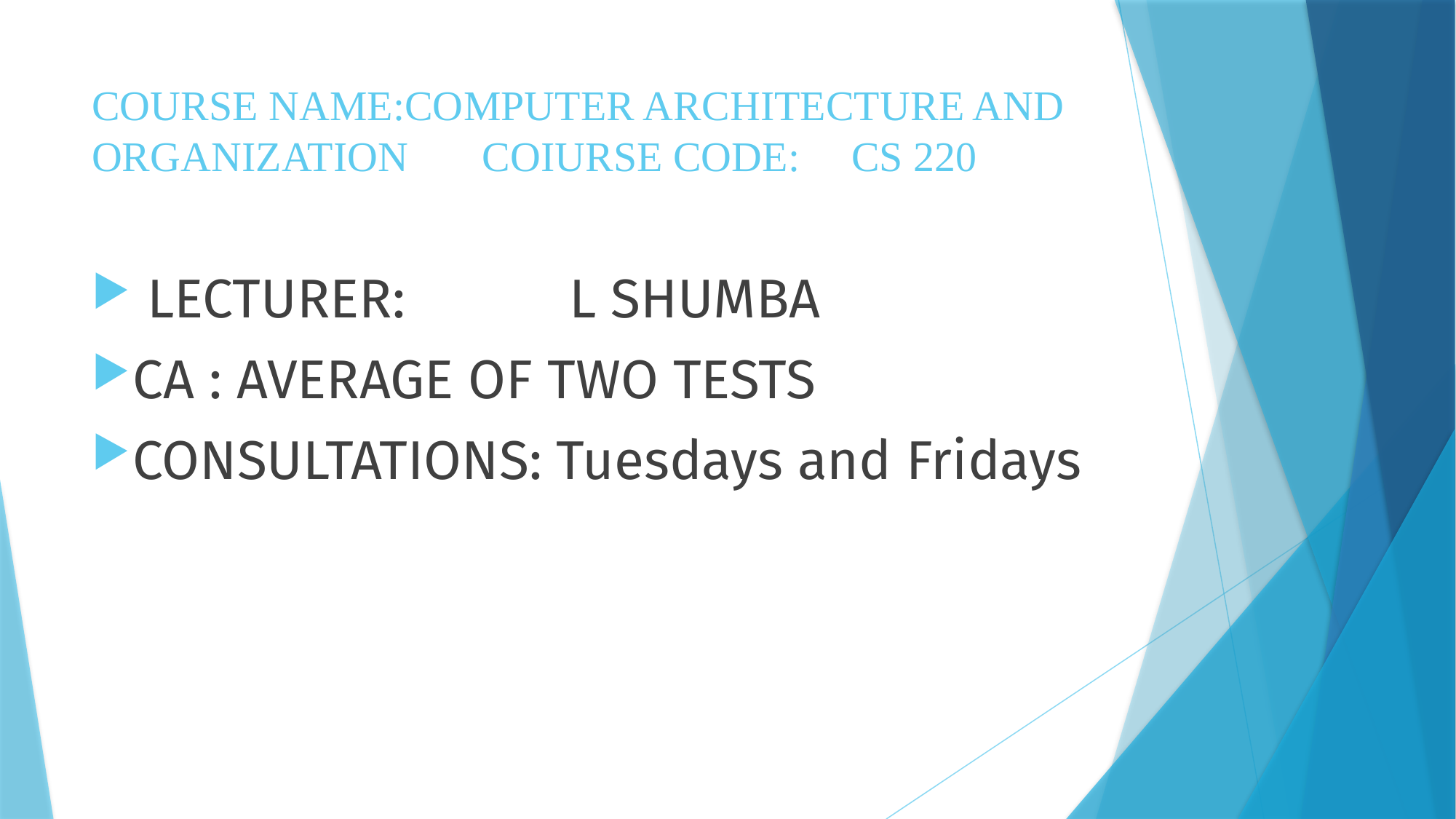

# COURSE NAME:COMPUTER ARCHITECTURE AND ORGANIZATION	 COIURSE CODE:	CS 220
 LECTURER:		L SHUMBA
CA : AVERAGE OF TWO TESTS
CONSULTATIONS: Tuesdays and Fridays